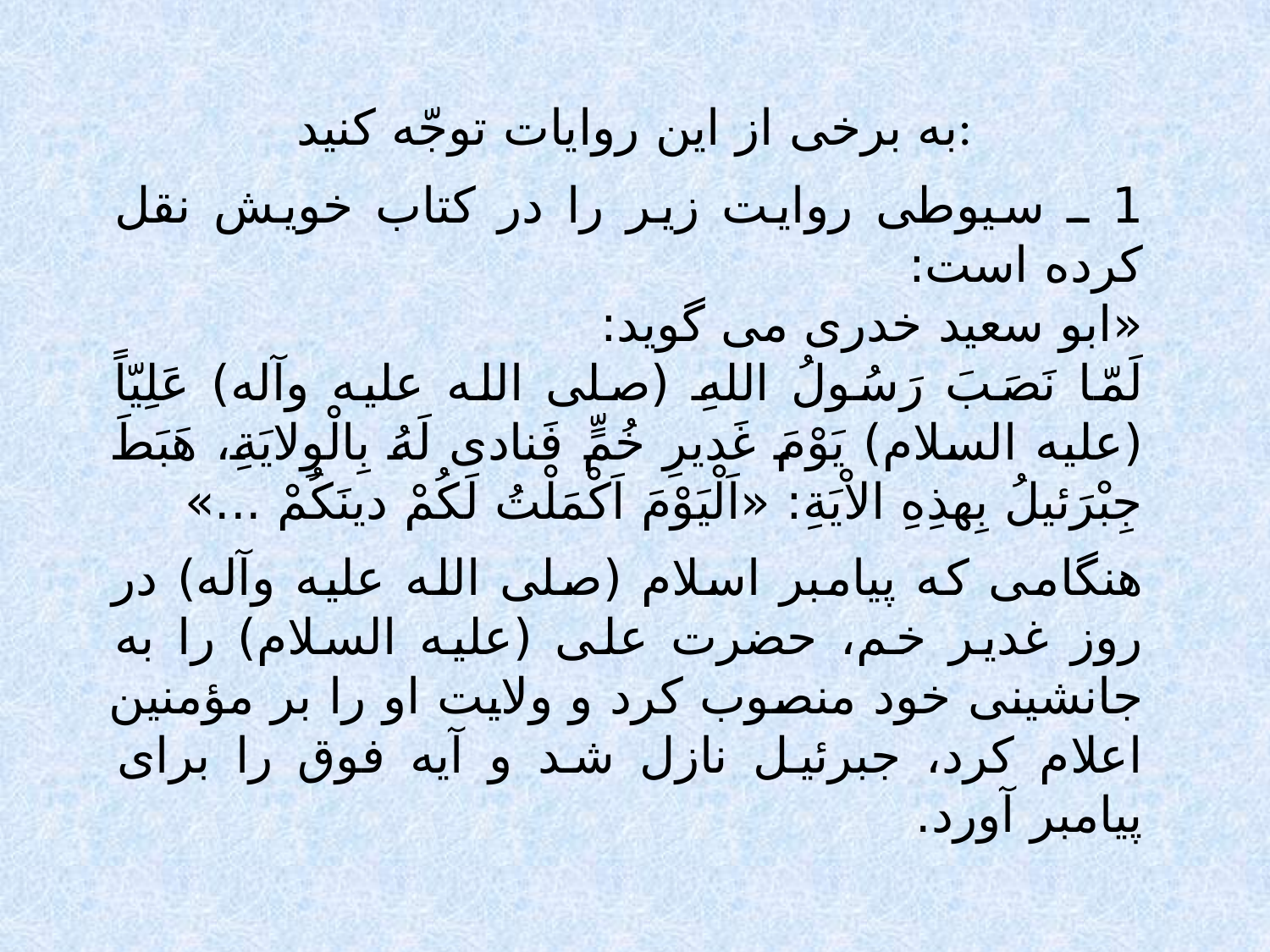

به برخى از اين روايات توجّه كنيد:
1 ـ سيوطى روايت زير را در كتاب خويش نقل كرده است:
«ابو سعيد خدرى مى گويد:
لَمّا نَصَبَ رَسُولُ اللهِ (صلى الله عليه وآله) عَلِيّاً (عليه السلام) يَوْمَ غَديرِ خُمٍّ فَنادى لَهُ بِالْوِلايَةِ، هَبَطَ جِبْرَئيلُ بِهذِهِ الاْيَةِ: «اَلْيَوْمَ اَكْمَلْتُ لَكُمْ دينَكُمْ ...»
هنگامى كه پيامبر اسلام (صلى الله عليه وآله) در روز غدير خم، حضرت على (عليه السلام) را به جانشينى خود منصوب كرد و ولايت او را بر مؤمنين اعلام كرد، جبرئيل نازل شد و آيه فوق را براى پيامبر آورد.